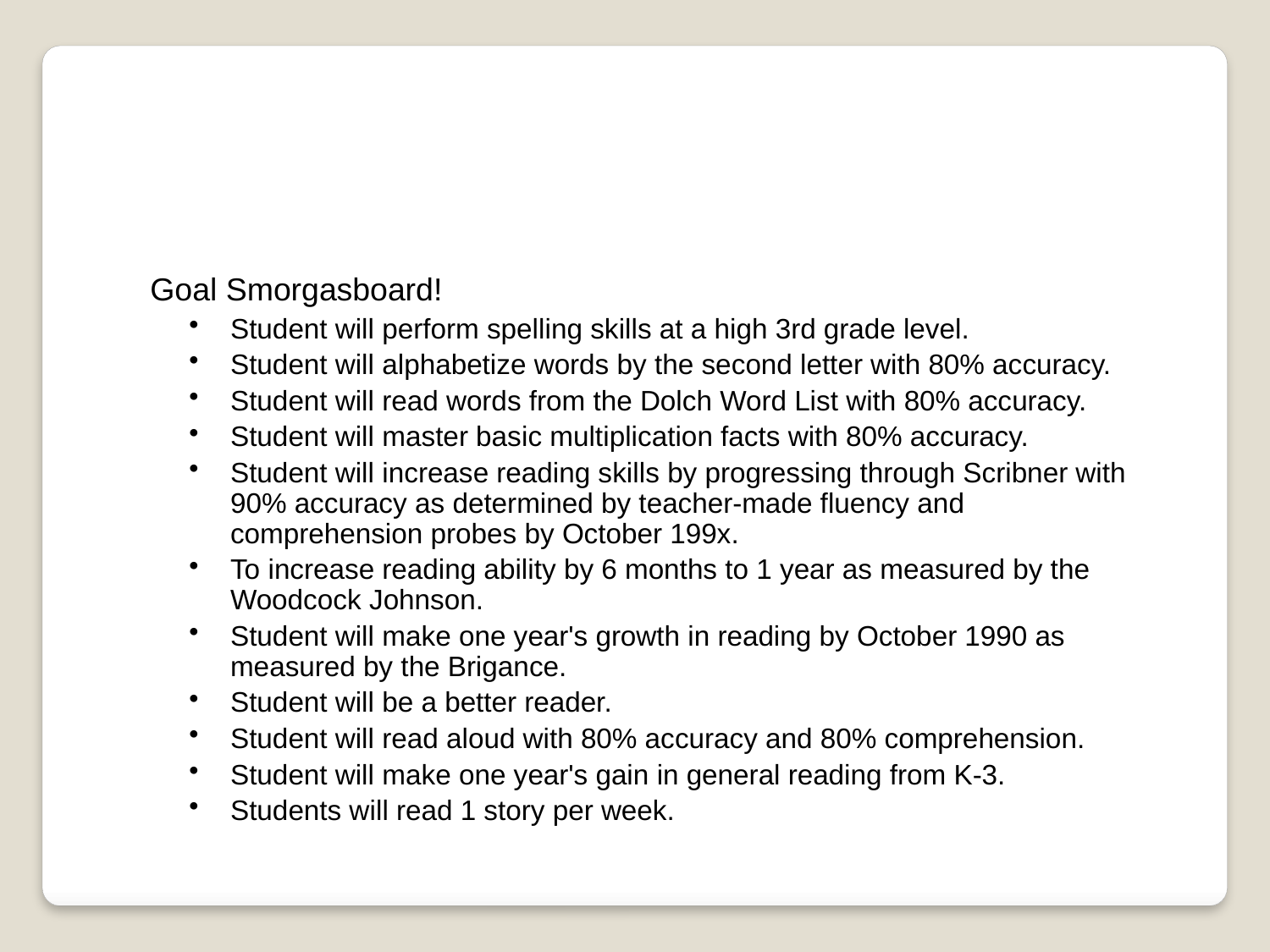

Goal Smorgasboard!
Student will perform spelling skills at a high 3rd grade level.
Student will alphabetize words by the second letter with 80% accuracy.
Student will read words from the Dolch Word List with 80% accuracy.
Student will master basic multiplication facts with 80% accuracy.
Student will increase reading skills by progressing through Scribner with 90% accuracy as determined by teacher-made fluency and comprehension probes by October 199x.
To increase reading ability by 6 months to 1 year as measured by the Woodcock Johnson.
Student will make one year's growth in reading by October 1990 as measured by the Brigance.
Student will be a better reader.
Student will read aloud with 80% accuracy and 80% comprehension.
Student will make one year's gain in general reading from K-3.
Students will read 1 story per week.